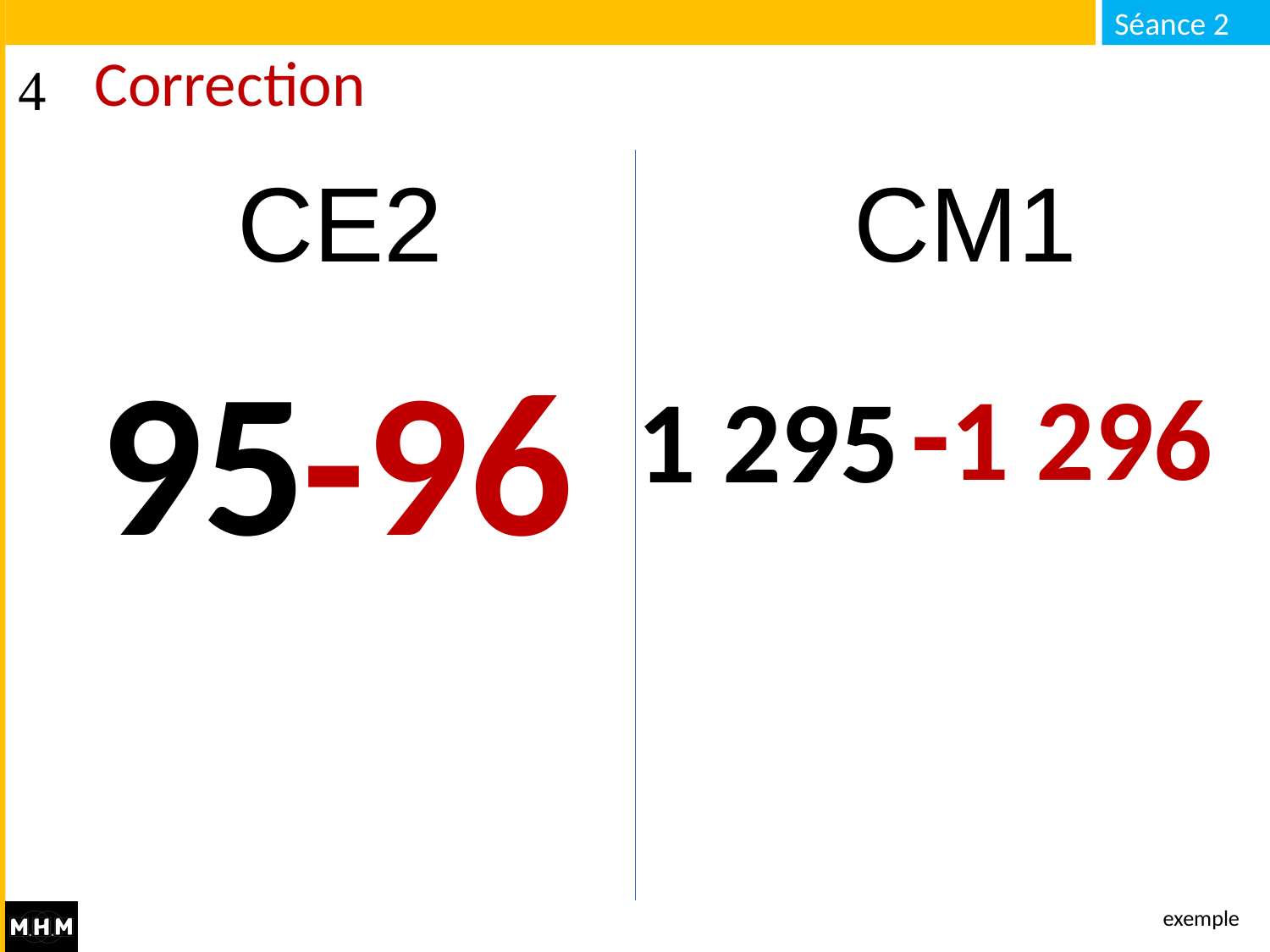

# Correction
CE2              CM1

95
-96
-1 296
1 295
exemple